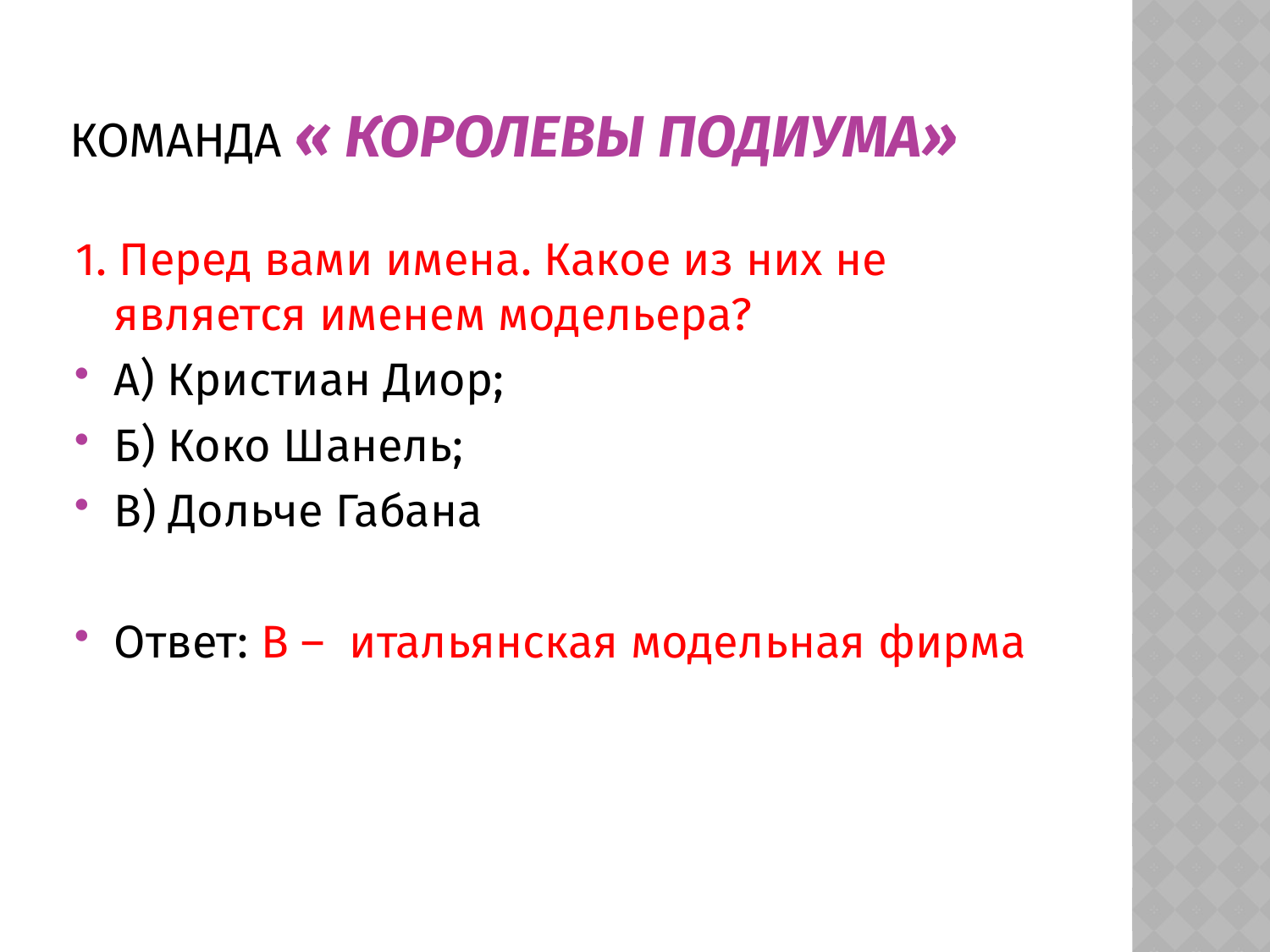

# Команда « Королевы подиума»
1. Перед вами имена. Какое из них не является именем модельера?
А) Кристиан Диор;
Б) Коко Шанель;
В) Дольче Габана

Ответ: В –  итальянская модельная фирма